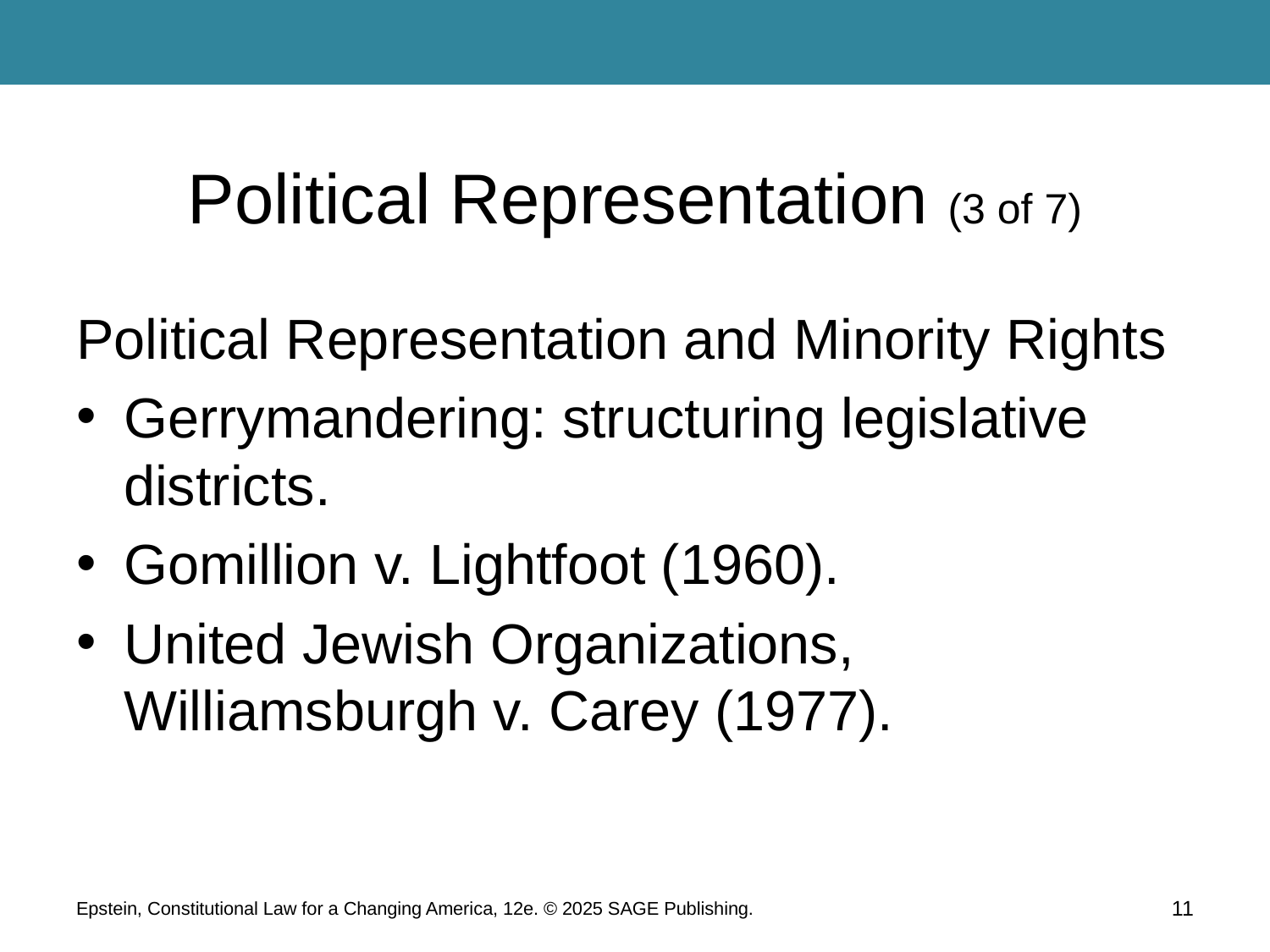

# Political Representation (3 of 7)
Political Representation and Minority Rights
Gerrymandering: structuring legislative districts.
Gomillion v. Lightfoot (1960).
United Jewish Organizations, Williamsburgh v. Carey (1977).
Epstein, Constitutional Law for a Changing America, 12e. © 2025 SAGE Publishing.
11